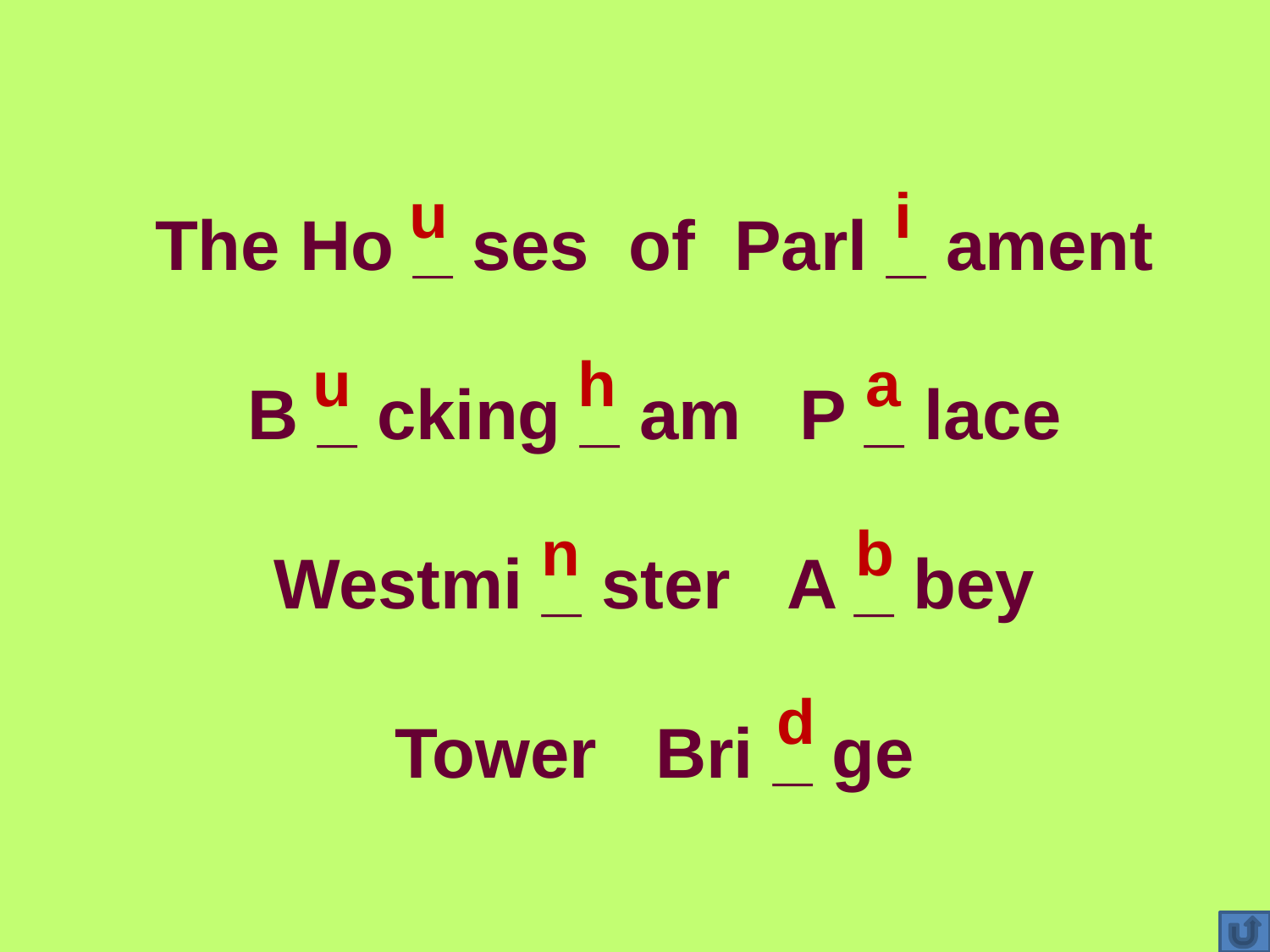

The Ho _ ses  of  Parl _ ament
B _ cking _ am   P _ lace
Westmi _ ster   A _ bey
Tower   Bri _ ge
u
i
u
h
a
n
b
d